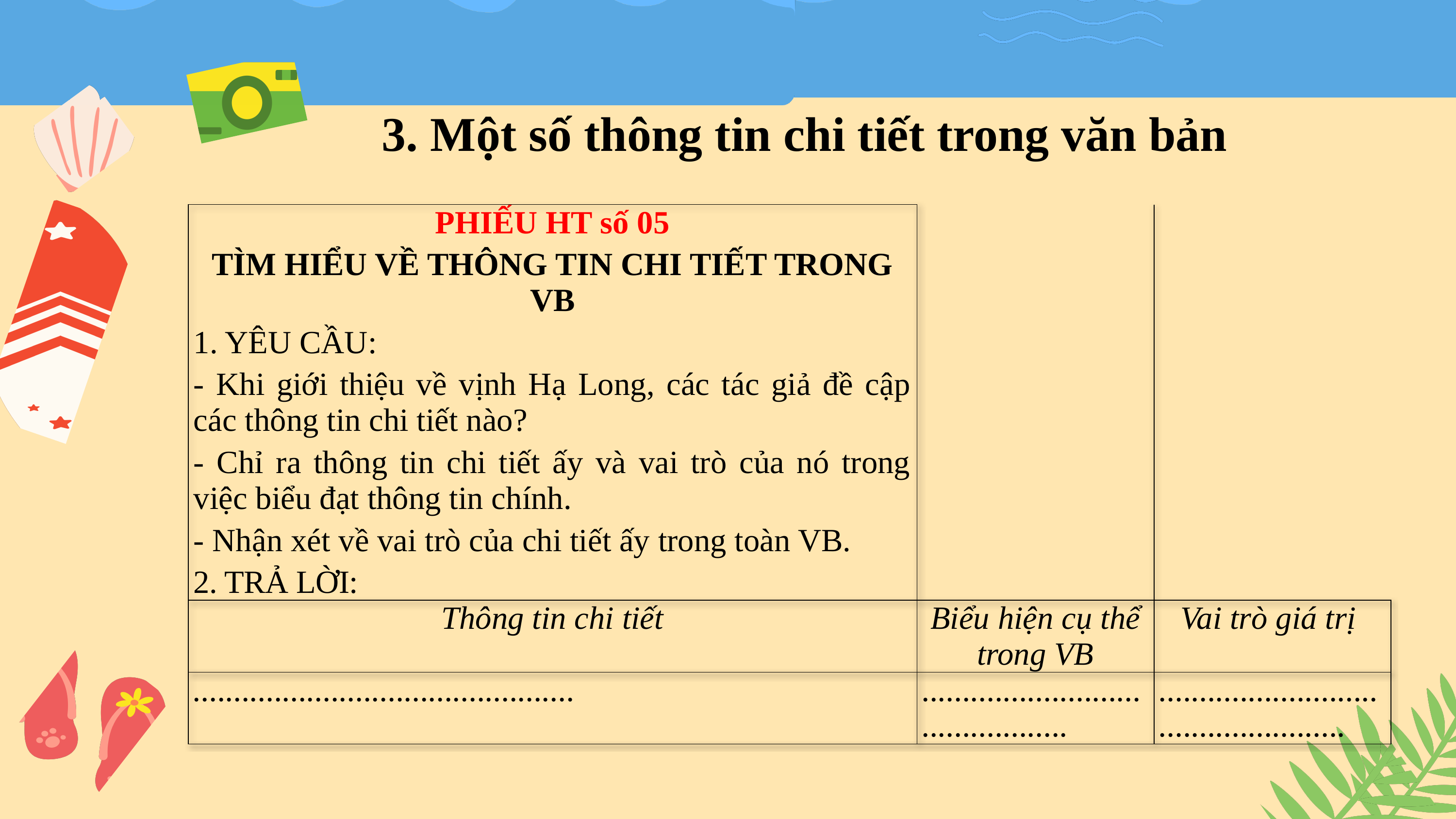

3. Một số thông tin chi tiết trong văn bản

| PHIẾU HT số 05 TÌM HIỂU VỀ THÔNG TIN CHI TIẾT TRONG VB 1. YÊU CẦU: - Khi giới thiệu về vịnh Hạ Long, các tác giả đề cập các thông tin chi tiết nào? - Chỉ ra thông tin chi tiết ấy và vai trò của nó trong việc biểu đạt thông tin chính. - Nhận xét về vai trò của chi tiết ấy trong toàn VB. 2. TRẢ LỜI: |  |  |
| --- | --- | --- |
| Thông tin chi tiết | Biểu hiện cụ thể trong VB | Vai trò giá trị |
| ............................................... | ............................................. | .................................................. |